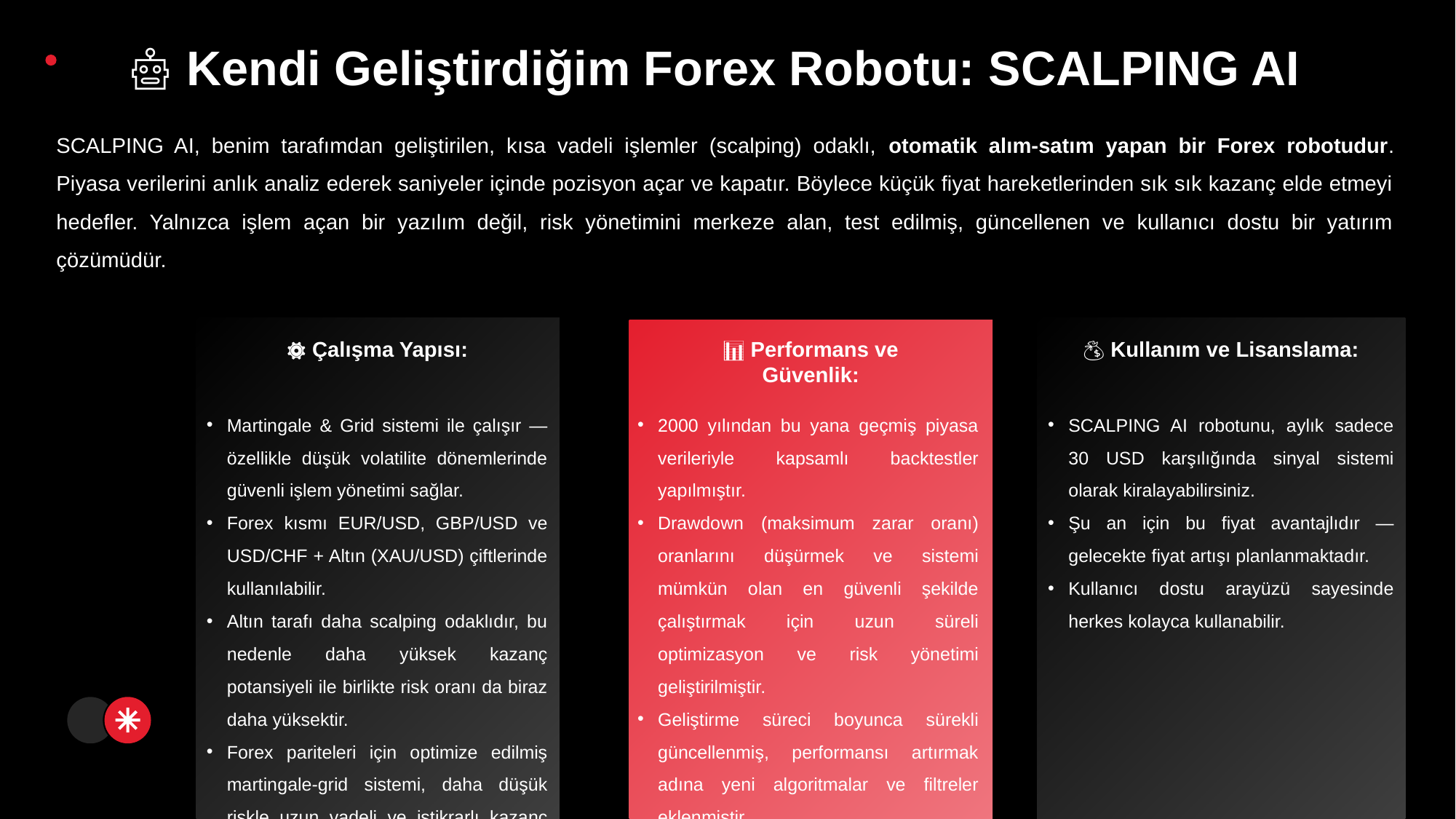

🤖 Kendi Geliştirdiğim Forex Robotu: SCALPING AI

SCALPING AI, benim tarafımdan geliştirilen, kısa vadeli işlemler (scalping) odaklı, otomatik alım-satım yapan bir Forex robotudur.
Piyasa verilerini anlık analiz ederek saniyeler içinde pozisyon açar ve kapatır. Böylece küçük fiyat hareketlerinden sık sık kazanç elde etmeyi hedefler. Yalnızca işlem açan bir yazılım değil, risk yönetimini merkeze alan, test edilmiş, güncellenen ve kullanıcı dostu bir yatırım çözümüdür.

⚙️ Çalışma Yapısı:
📊 Performans ve Güvenlik:
💰 Kullanım ve Lisanslama:
Martingale & Grid sistemi ile çalışır — özellikle düşük volatilite dönemlerinde güvenli işlem yönetimi sağlar.
Forex kısmı EUR/USD, GBP/USD ve USD/CHF + Altın (XAU/USD) çiftlerinde kullanılabilir.
Altın tarafı daha scalping odaklıdır, bu nedenle daha yüksek kazanç potansiyeli ile birlikte risk oranı da biraz daha yüksektir.
Forex pariteleri için optimize edilmiş martingale-grid sistemi, daha düşük riskle uzun vadeli ve istikrarlı kazanç hedefler.
2000 yılından bu yana geçmiş piyasa verileriyle kapsamlı backtestler yapılmıştır.
Drawdown (maksimum zarar oranı) oranlarını düşürmek ve sistemi mümkün olan en güvenli şekilde çalıştırmak için uzun süreli optimizasyon ve risk yönetimi geliştirilmiştir.
Geliştirme süreci boyunca sürekli güncellenmiş, performansı artırmak adına yeni algoritmalar ve filtreler eklenmiştir.
SCALPING AI robotunu, aylık sadece 30 USD karşılığında sinyal sistemi olarak kiralayabilirsiniz.
Şu an için bu fiyat avantajlıdır — gelecekte fiyat artışı planlanmaktadır.
Kullanıcı dostu arayüzü sayesinde herkes kolayca kullanabilir.